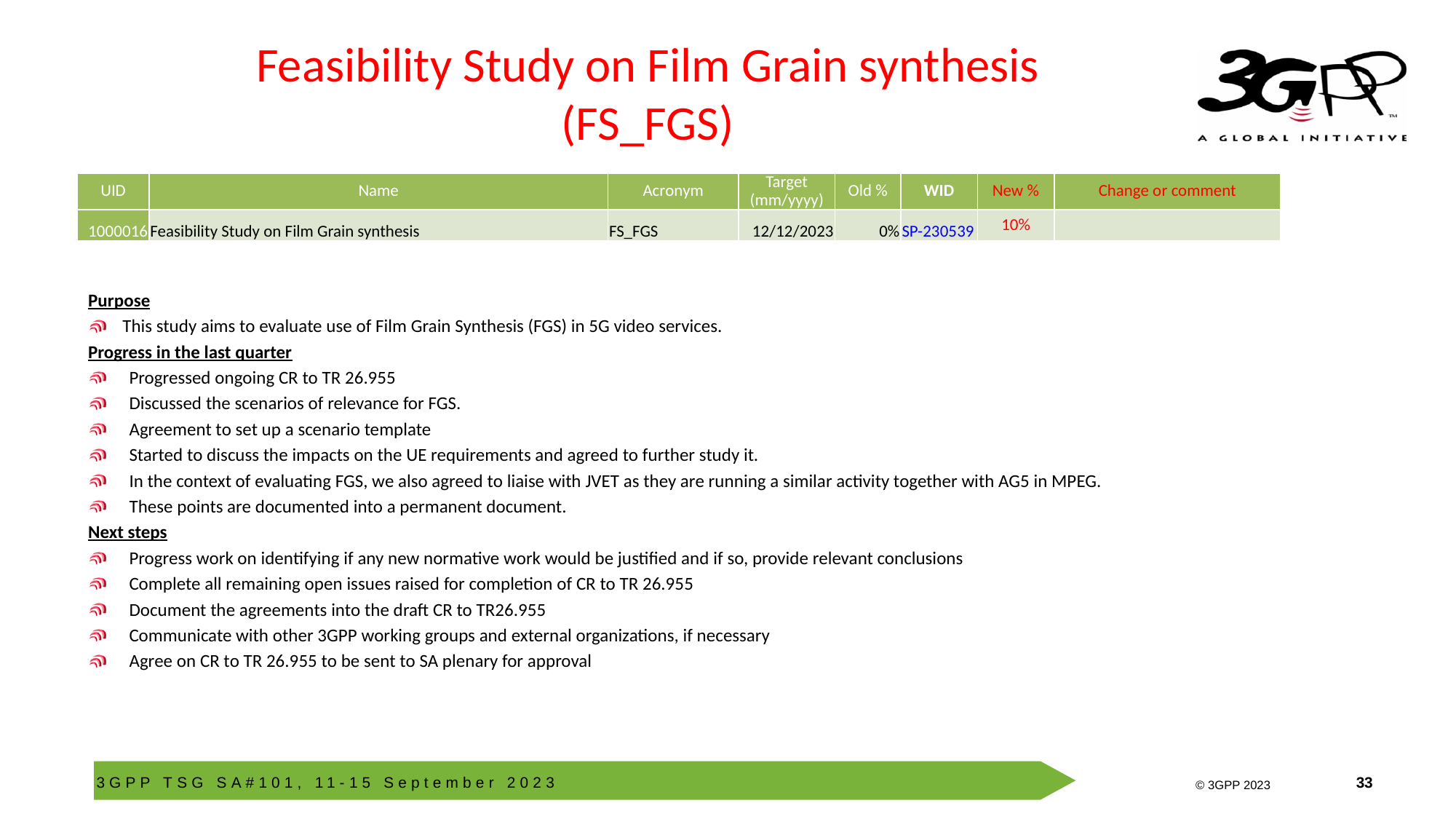

# Feasibility Study on Film Grain synthesis (FS_FGS)
| UID | Name | Acronym | Target (mm/yyyy) | Old % | WID | New % | Change or comment |
| --- | --- | --- | --- | --- | --- | --- | --- |
| 1000016 | Feasibility Study on Film Grain synthesis | FS\_FGS | 12/12/2023 | 0% | SP-230539 | 10% |  |
Purpose
This study aims to evaluate use of Film Grain Synthesis (FGS) in 5G video services.
Progress in the last quarter
Progressed ongoing CR to TR 26.955
Discussed the scenarios of relevance for FGS.
Agreement to set up a scenario template
Started to discuss the impacts on the UE requirements and agreed to further study it.
In the context of evaluating FGS, we also agreed to liaise with JVET as they are running a similar activity together with AG5 in MPEG.
These points are documented into a permanent document.
Next steps
Progress work on identifying if any new normative work would be justified and if so, provide relevant conclusions
Complete all remaining open issues raised for completion of CR to TR 26.955
Document the agreements into the draft CR to TR26.955
Communicate with other 3GPP working groups and external organizations, if necessary
Agree on CR to TR 26.955 to be sent to SA plenary for approval